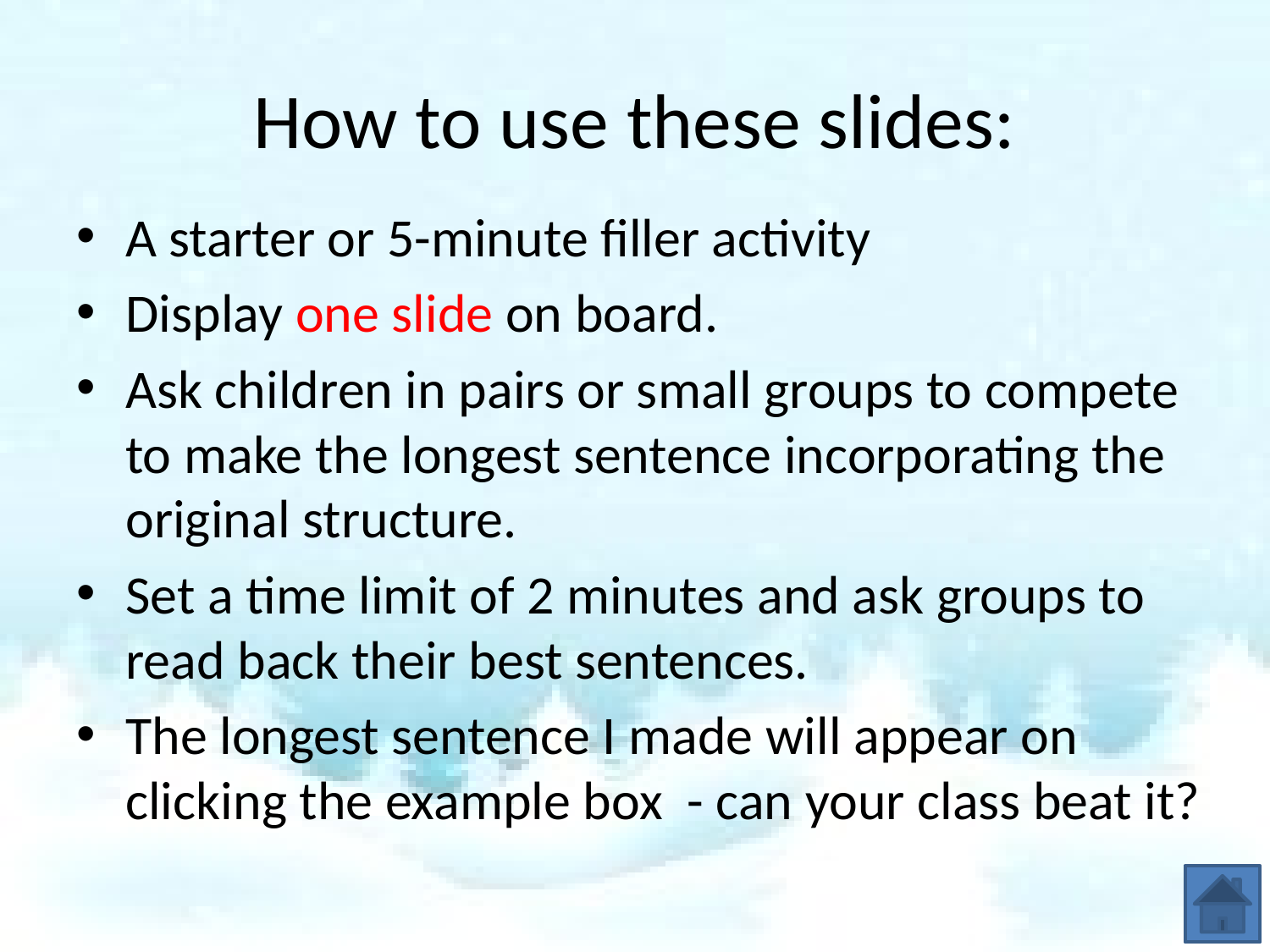

# How to use these slides:
A starter or 5-minute filler activity
Display one slide on board.
Ask children in pairs or small groups to compete to make the longest sentence incorporating the original structure.
Set a time limit of 2 minutes and ask groups to read back their best sentences.
The longest sentence I made will appear on clicking the example box  - can your class beat it?